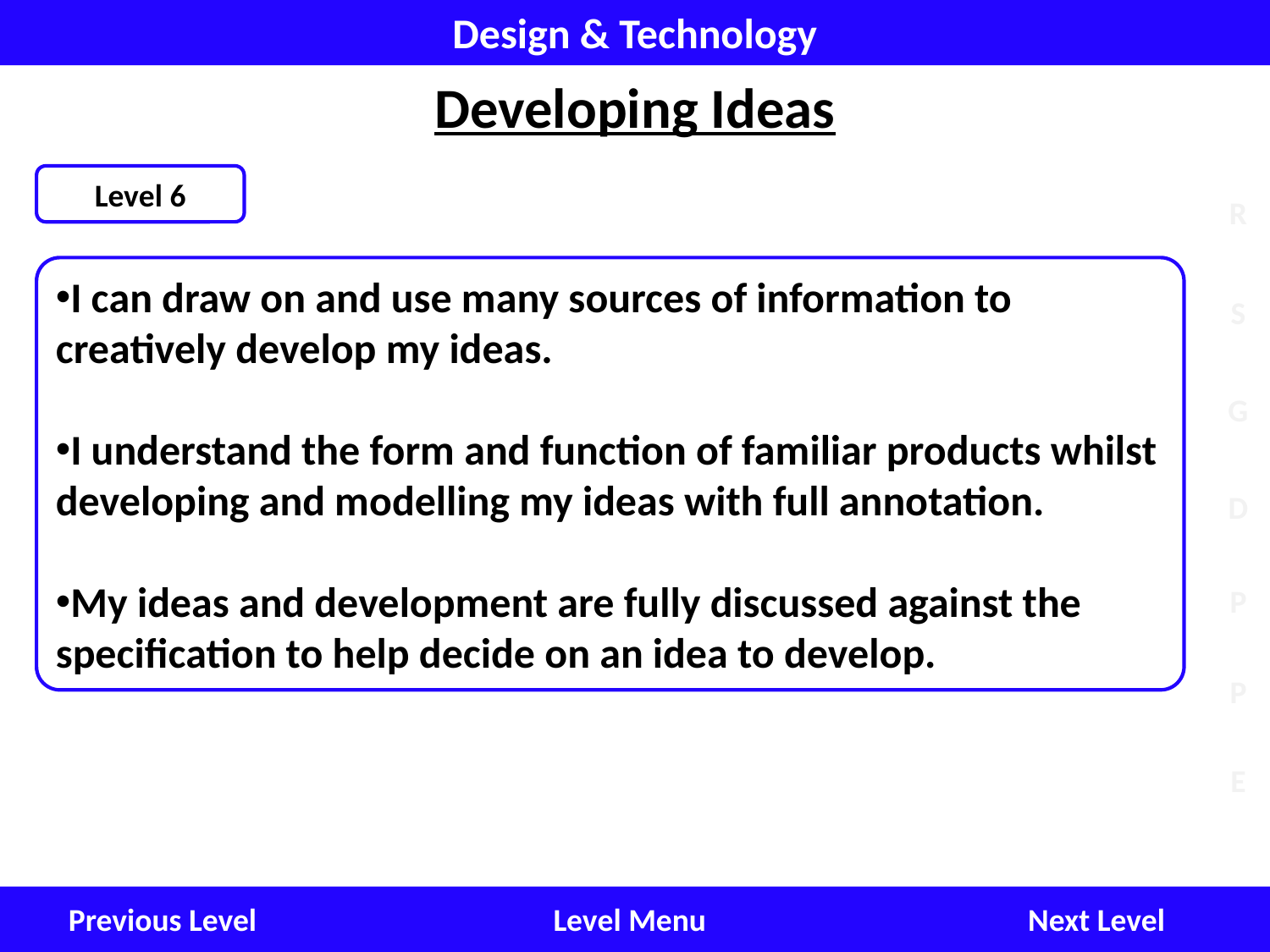

Design & Technology
Developing Ideas
Level 6
I can draw on and use many sources of information to creatively develop my ideas.

I understand the form and function of familiar products whilst developing and modelling my ideas with full annotation.

My ideas and development are fully discussed against the specification to help decide on an idea to develop.

Next Level
Level Menu
Previous Level